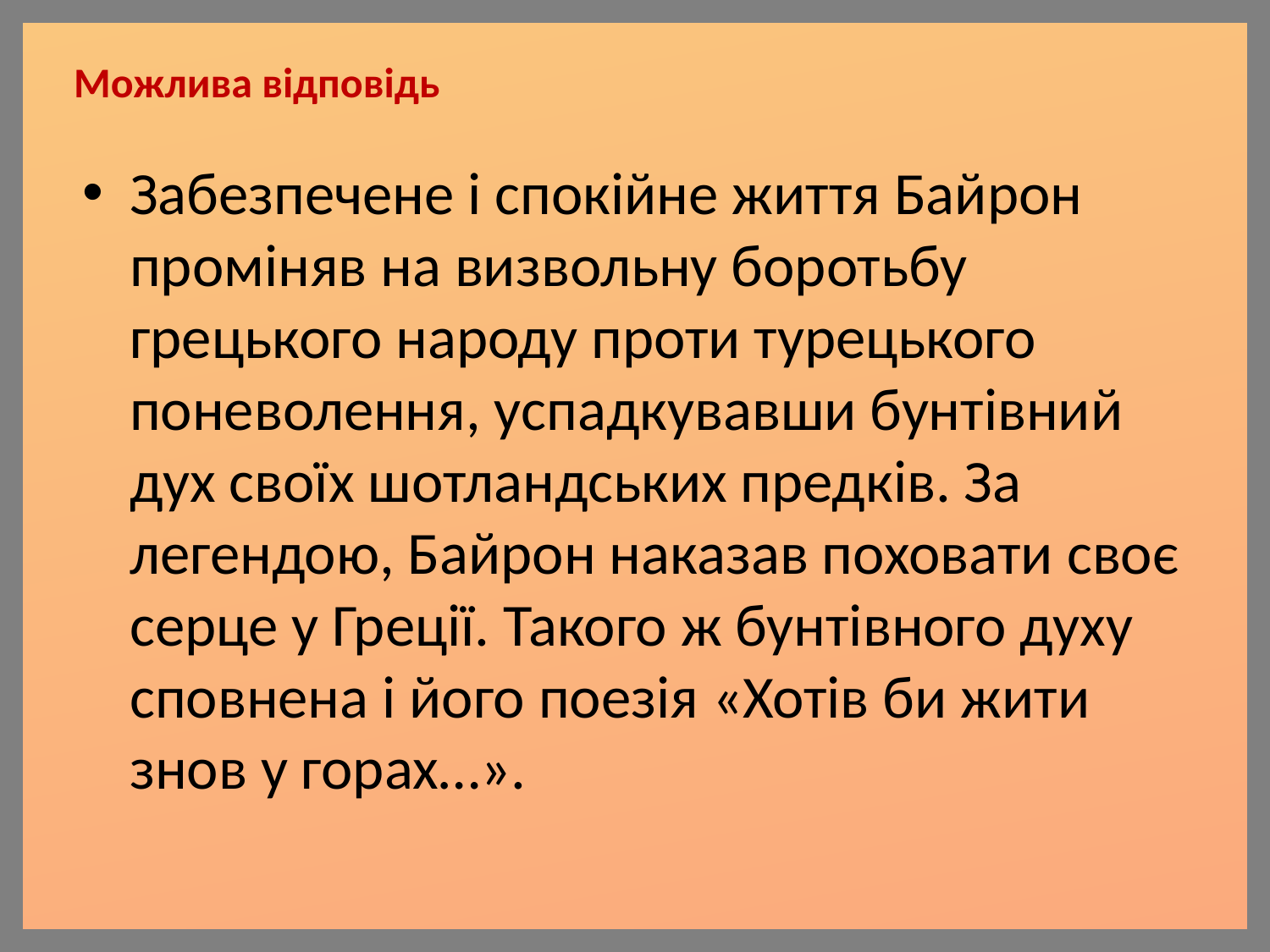

Можлива відповідь
Забезпечене і спокійне життя Байрон проміняв на визвольну боротьбу грецького народу проти турецького поневолення, успадкувавши бунтівний дух своїх шотландських предків. За легендою, Байрон наказав поховати своє серце у Греції. Такого ж бунтівного духу сповнена і його поезія «Хотів би жити знов у горах…».